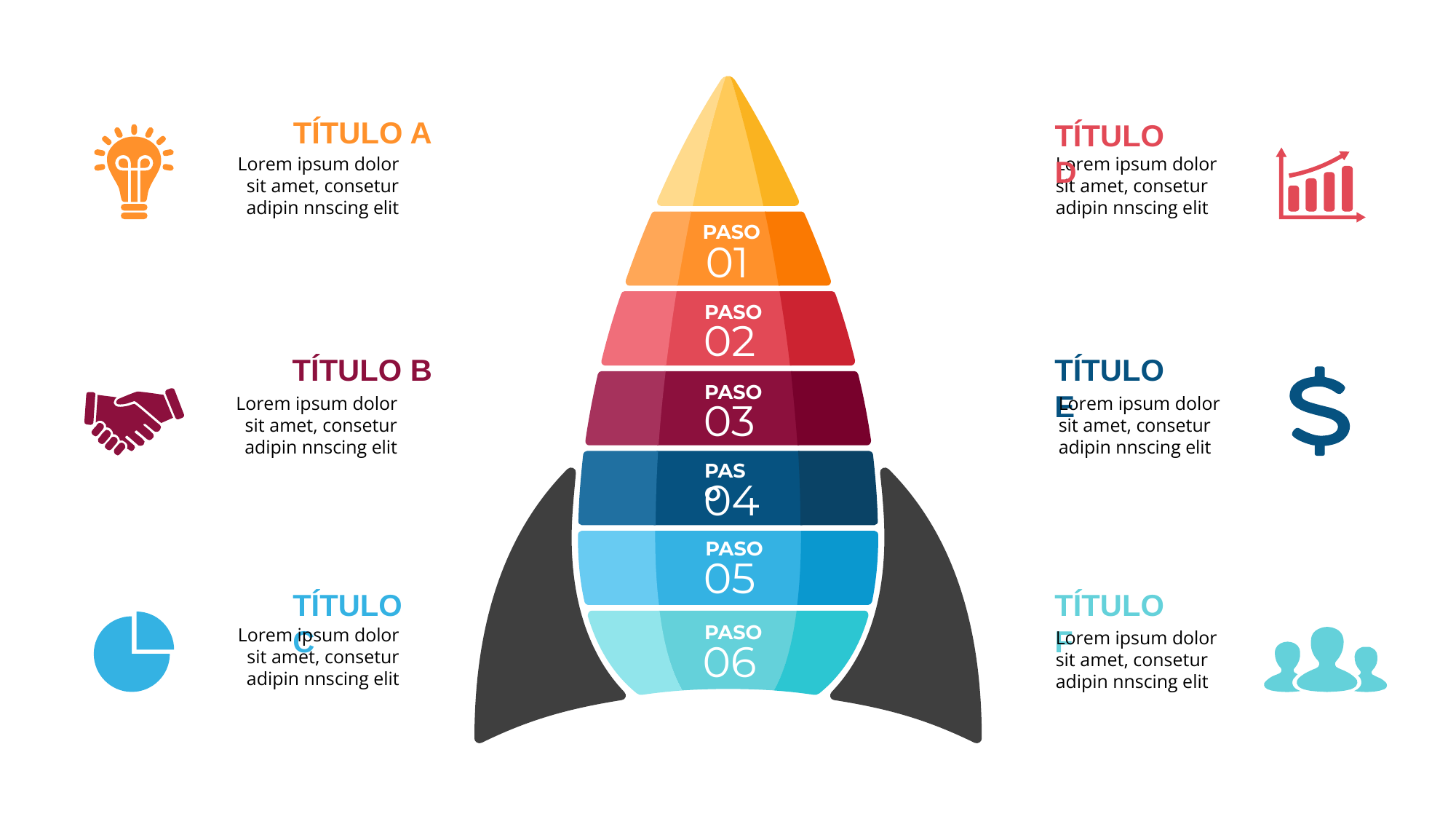

TÍTULO A
TÍTULO D

Lorem ipsum dolor sit amet, consetur adipin nnscing elit
Lorem ipsum dolor sit amet, consetur adipin nnscing elit

PASO
01

PASO
02
TÍTULO B
TÍTULO E

PASO
Lorem ipsum dolor sit amet, consetur adipin nnscing elit
Lorem ipsum dolor sit amet, consetur adipin nnscing elit

03

PASO

04

PASO
05
TÍTULO C
TÍTULO F

Lorem ipsum dolor sit amet, consetur adipin nnscing elit
PASO
Lorem ipsum dolor sit amet, consetur adipin nnscing elit

06